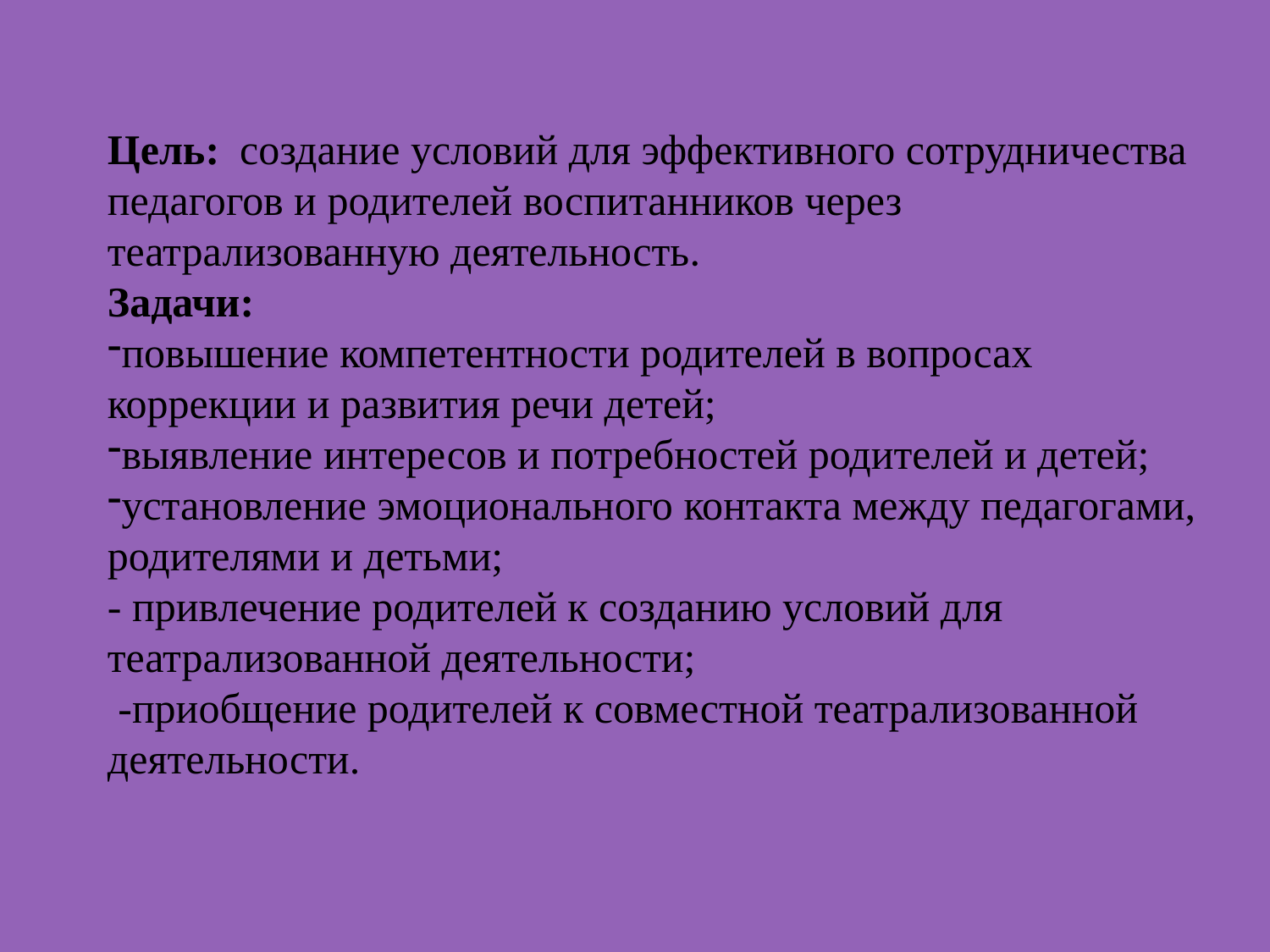

Цель:  создание условий для эффективного сотрудничества педагогов и родителей воспитанников через театрализованную деятельность.
Задачи:
повышение компетентности родителей в вопросах коррекции и развития речи детей;
выявление интересов и потребностей родителей и детей;
установление эмоционального контакта между педагогами, родителями и детьми;
- привлечение родителей к созданию условий для театрализованной деятельности;
 -приобщение родителей к совместной театрализованной деятельности.